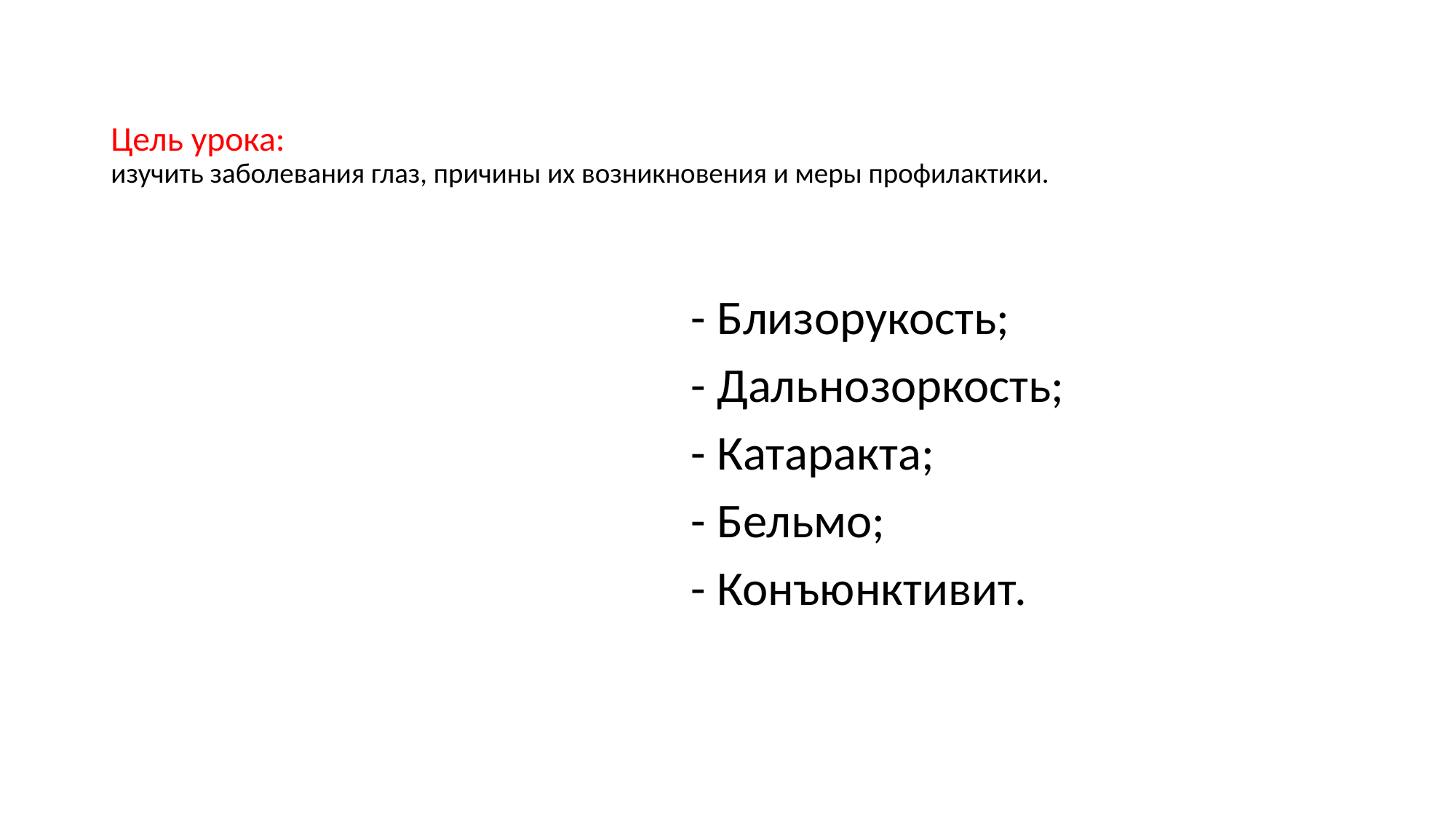

# Цель урока: изучить заболевания глаз, причины их возникновения и меры профилактики.
- Близорукость;
- Дальнозоркость;
- Катаракта;
- Бельмо;
- Конъюнктивит.